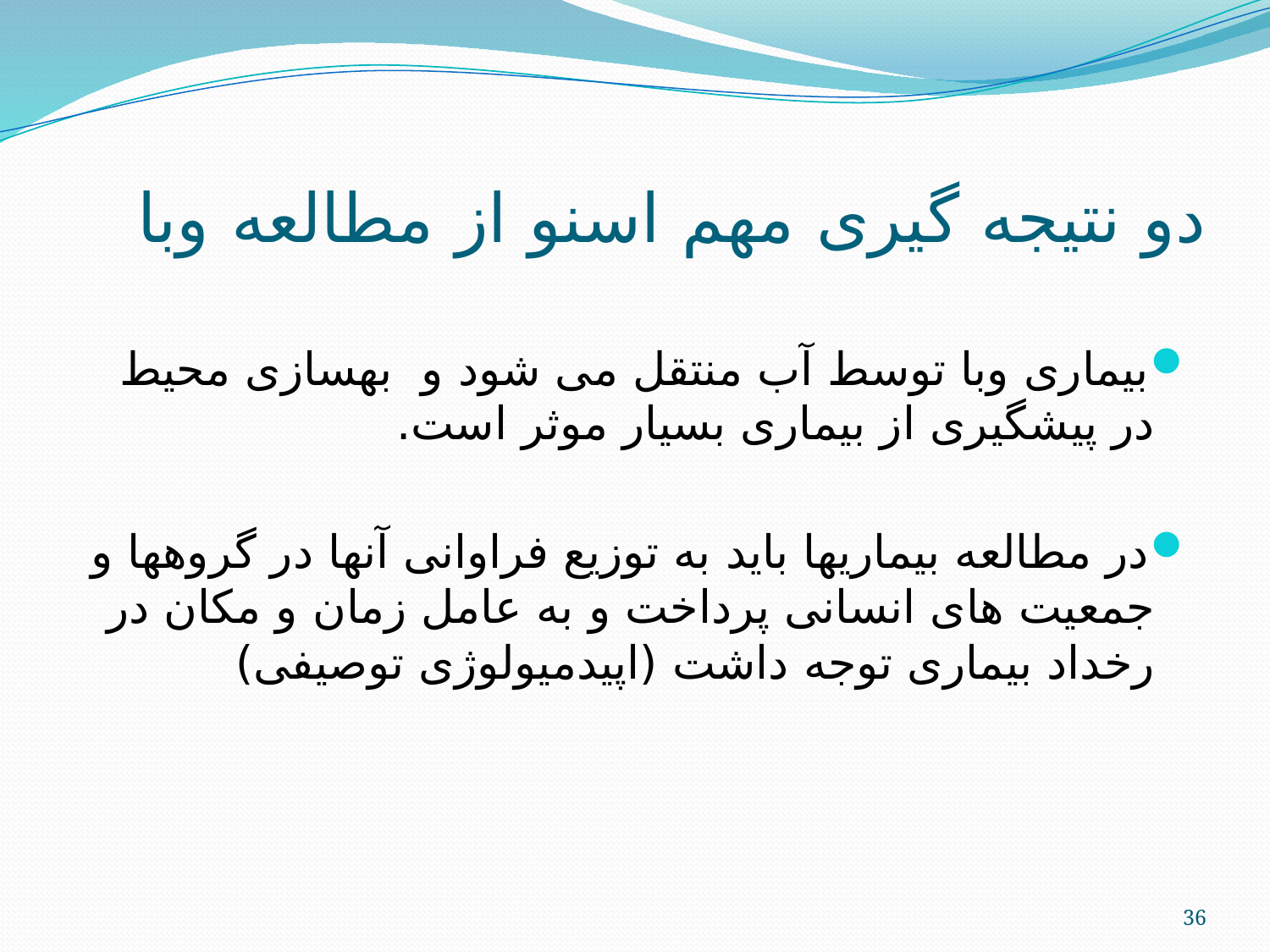

# دو نتیجه گیری مهم اسنو از مطالعه وبا

بیماری وبا توسط آب منتقل می شود و  بهسازی محیط در پیشگیری از بیماری بسیار موثر است.

در مطالعه بیماریها باید به توزیع فراوانی آنها در گروهها و جمعیت های انسانی پرداخت و به عامل زمان و مکان در رخداد بیماری توجه داشت (اپیدمیولوژی توصیفی)
36